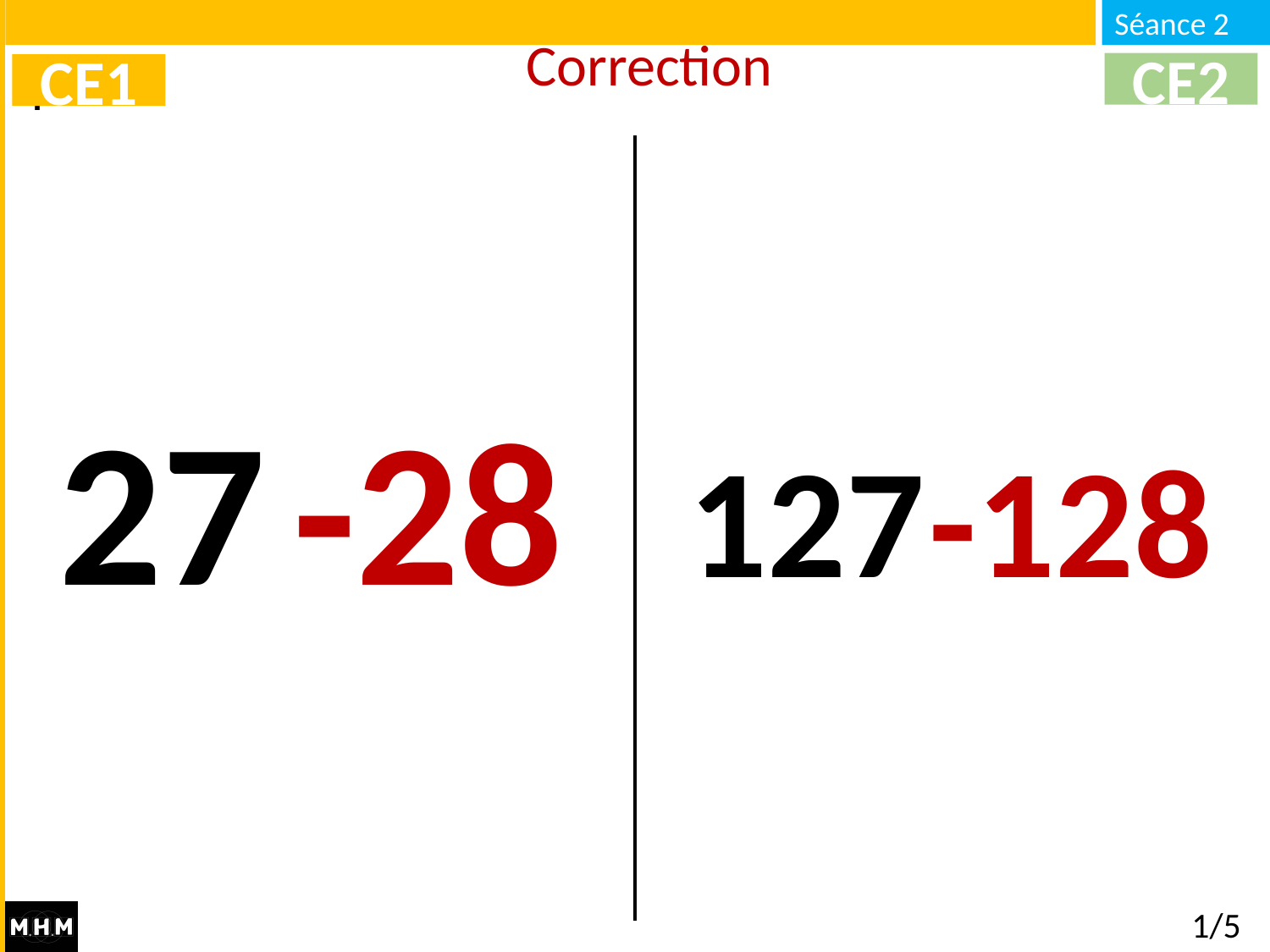

Correction
CE2
CE1
27
-28
127
-128
1/5